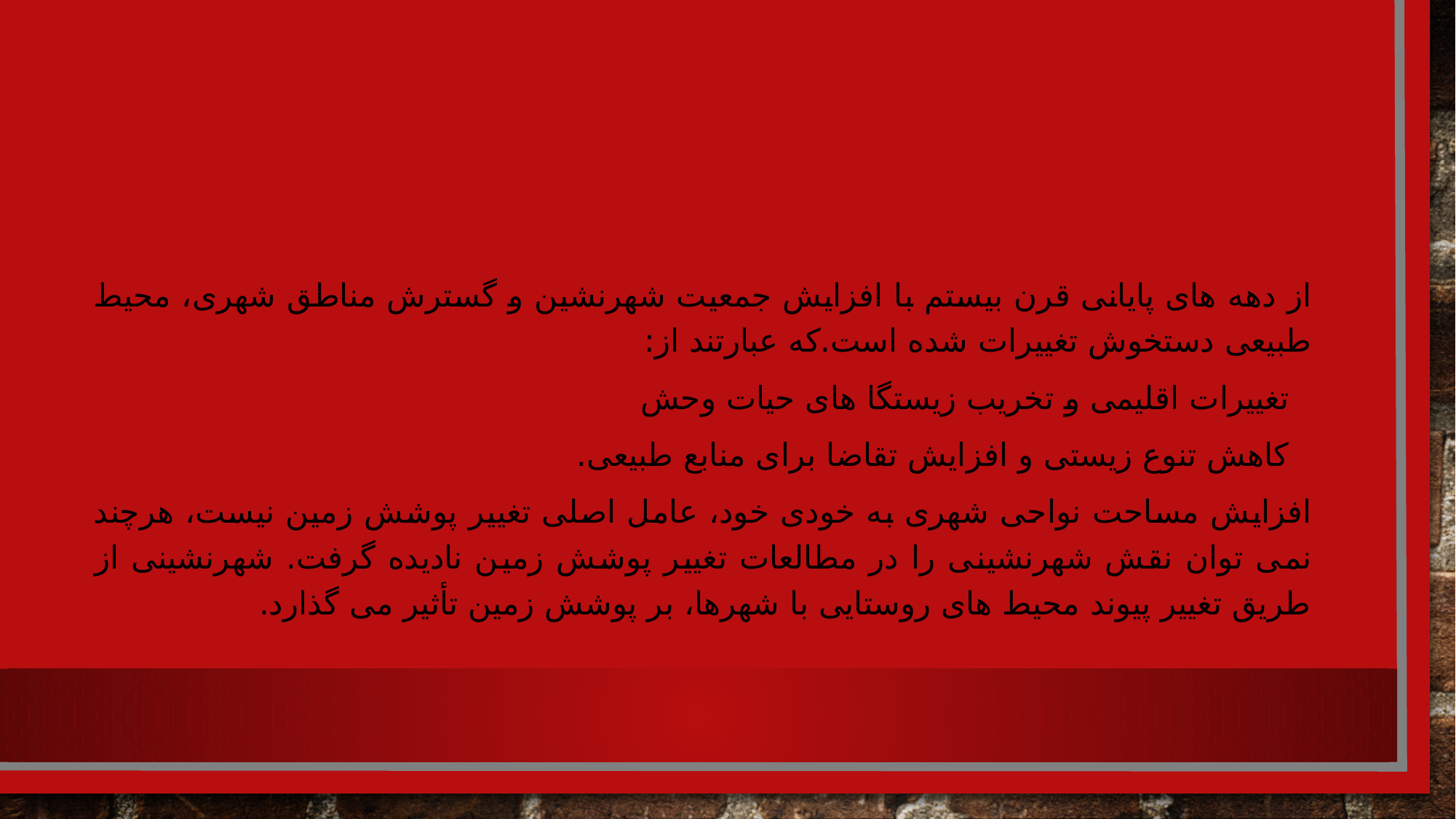

# نقش شهرنشینی در دگرگونی محیط زیست
از دهه های پایانی قرن بیستم با افزایش جمعیت شهرنشین و گسترش مناطق شهری، محیط طبیعی دستخوش تغییرات شده است.که عبارتند از:
تغییرات اقلیمی و تخریب زیستگا های حیات وحش
کاهش تنوع زیستی و افزایش تقاضا برای منابع طبیعی.
افزایش مساحت نواحی شهری به خودی خود، عامل اصلی تغییر پوشش زمین نیست، هرچند نمی توان نقش شهرنشینی را در مطالعات تغییر پوشش زمین نادیده گرفت. شهرنشینی از طریق تغییر پیوند محیط های روستایی با شهرها، بر پوشش زمین تأثیر می گذارد.